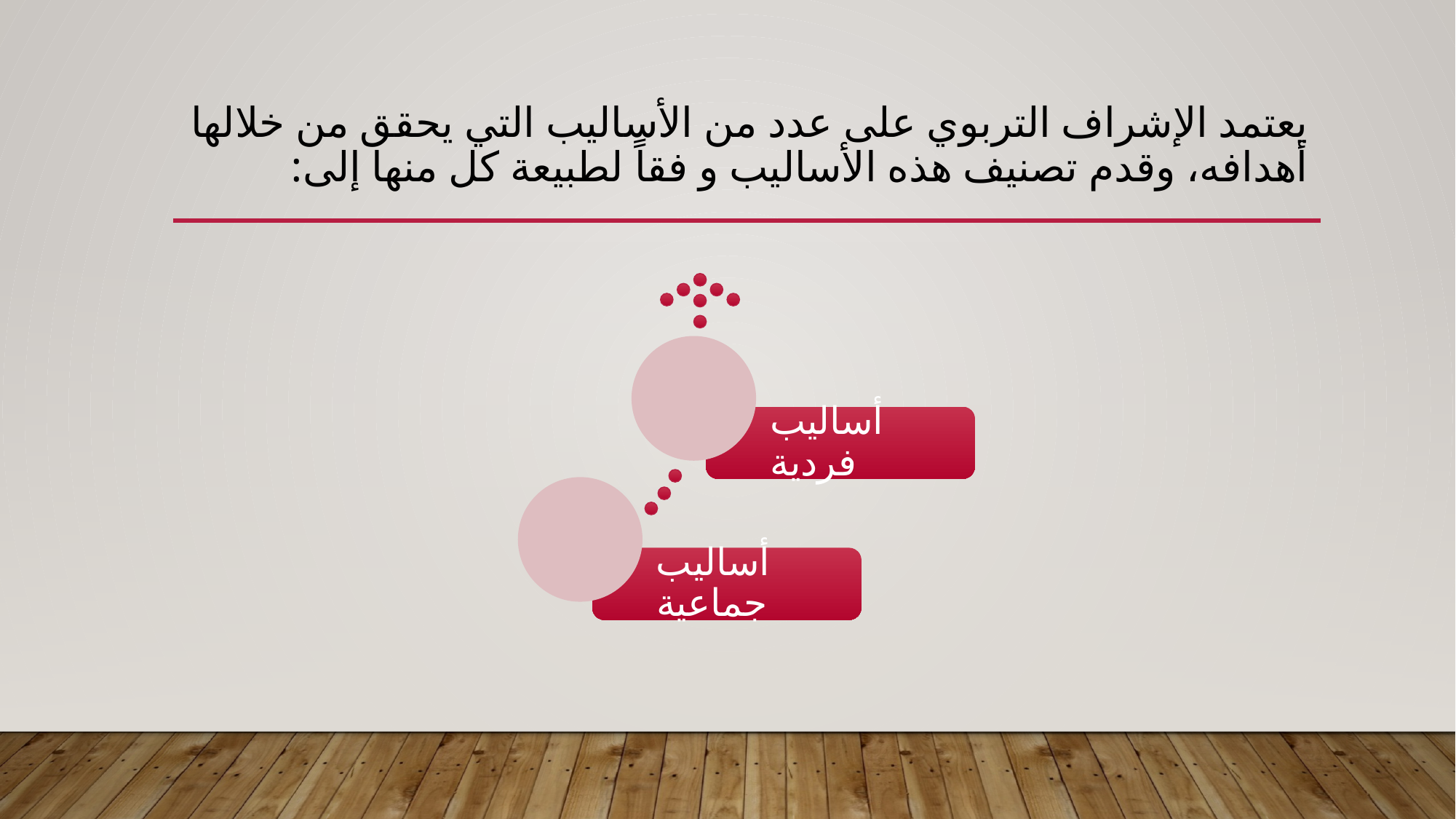

# يعتمد الإشراف التربوي على عدد من الأساليب التي يحقق من خلالها أهدافه، وقدم تصنيف هذه الأساليب و فقاً لطبيعة كل منها إلى:
أساليب جماعية
أساليب فردية